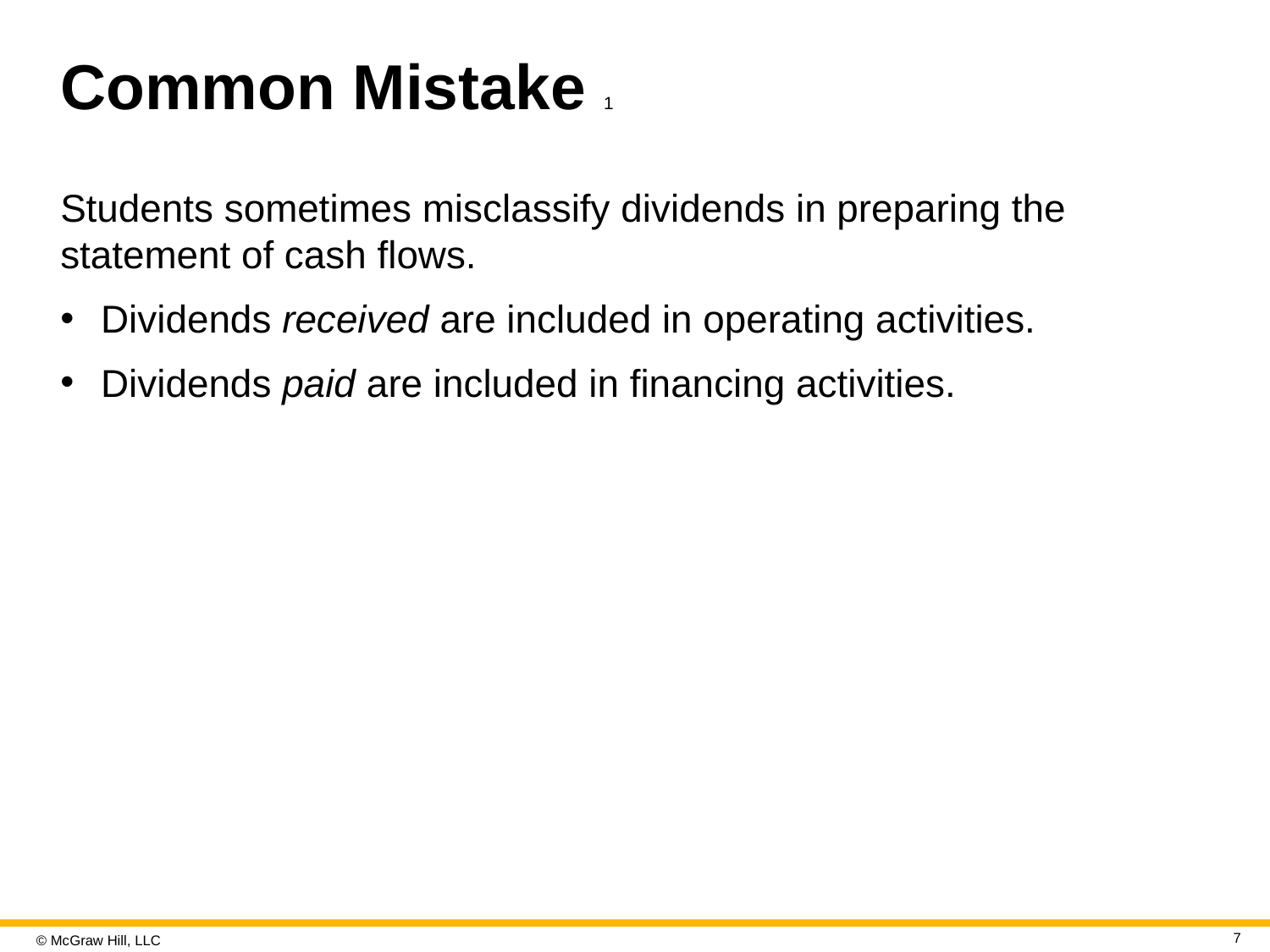

# Common Mistake 1
Students sometimes misclassify dividends in preparing the statement of cash flows.
Dividends received are included in operating activities.
Dividends paid are included in financing activities.
7